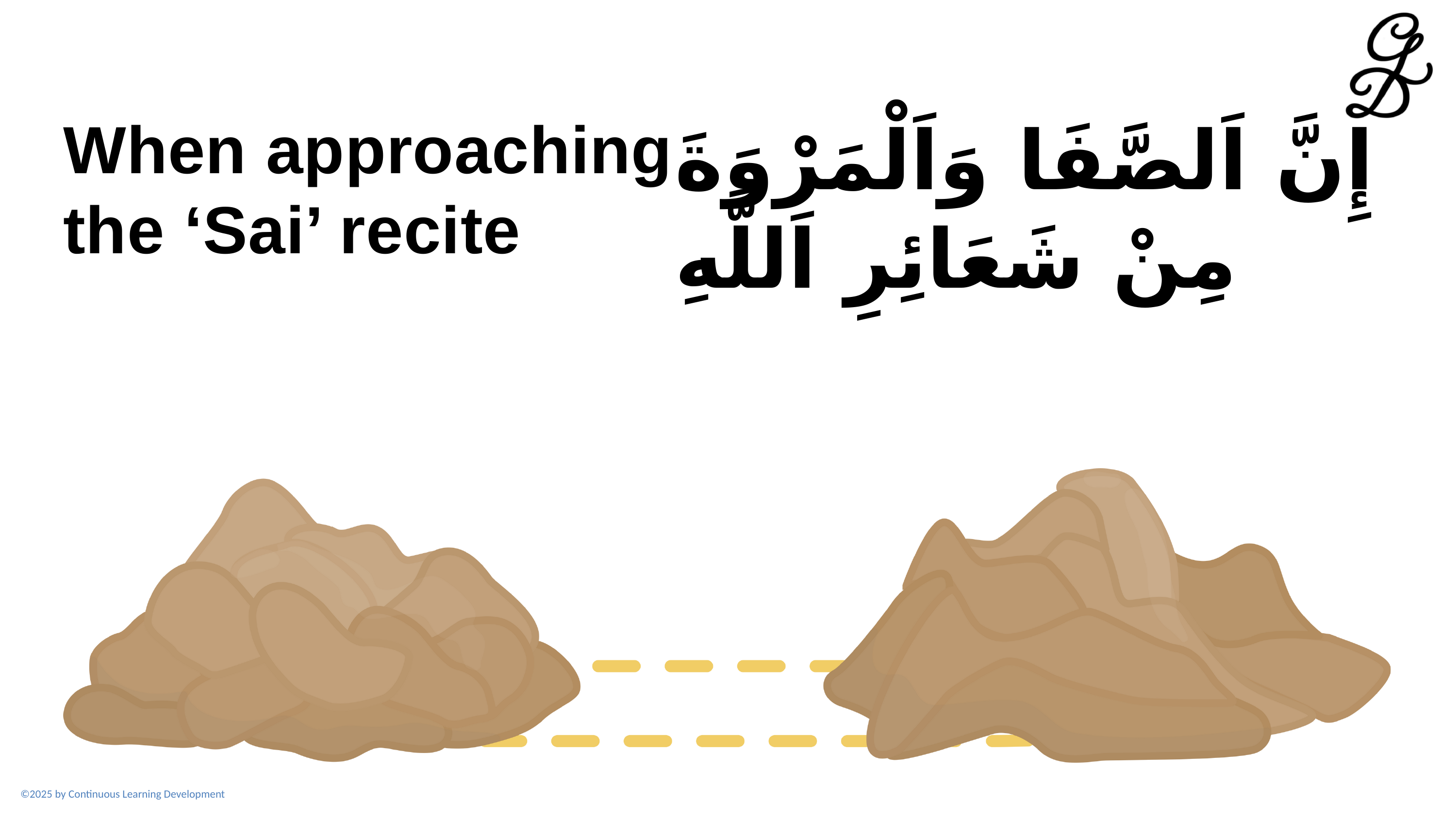

When approaching the ‘Sai’ recite
إِنَّ اَلصَّفَا وَاَلْمَرْوَةَ مِنْ شَعَائِرِ اَللَّهِ

©2025 by Continuous Learning Development